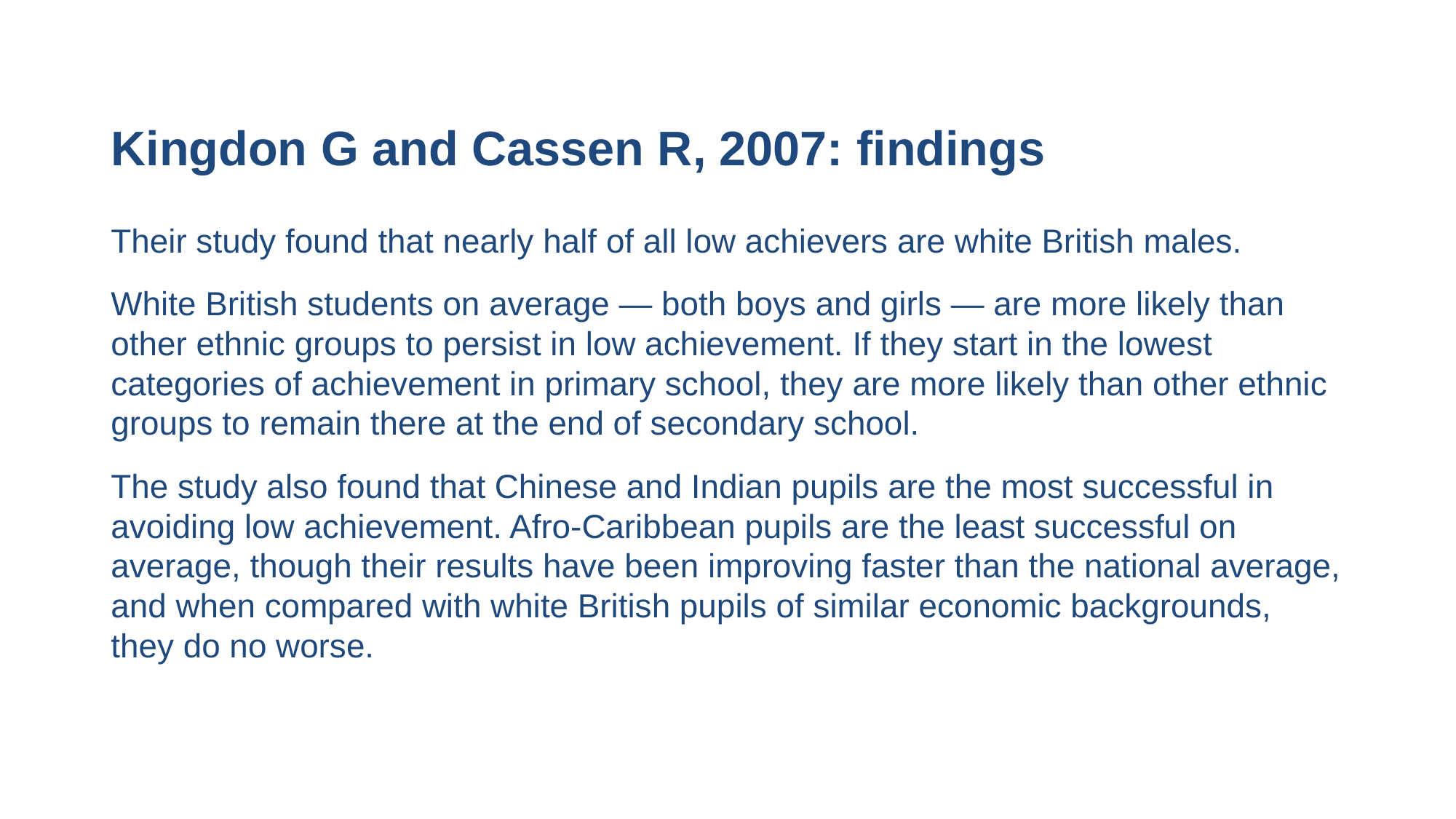

# Kingdon G and Cassen R, 2007: findings
Their study found that nearly half of all low achievers are white British males.
White British students on average — both boys and girls — are more likely than other ethnic groups to persist in low achievement. If they start in the lowest categories of achievement in primary school, they are more likely than other ethnic groups to remain there at the end of secondary school.
The study also found that Chinese and Indian pupils are the most successful in avoiding low achievement. Afro-Caribbean pupils are the least successful on average, though their results have been improving faster than the national average, and when compared with white British pupils of similar economic backgrounds, they do no worse.